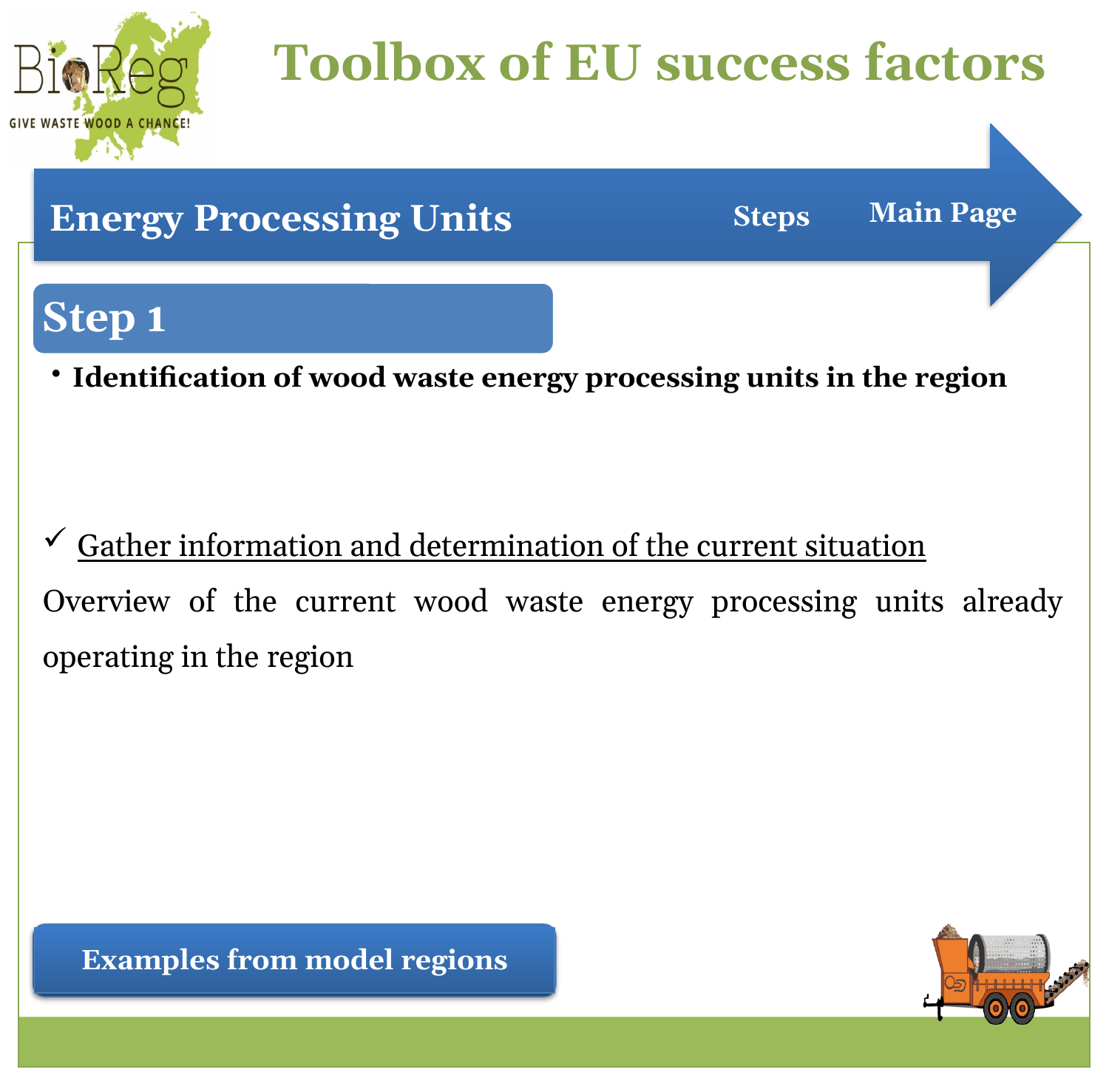

Energy Processing Units

Main Page

Steps

Step 1

Identification of wood waste energy processing units in the region

Gather information and determination of the current situation
Overview of the current wood waste energy processing units already operating in the region

Examples from model regions